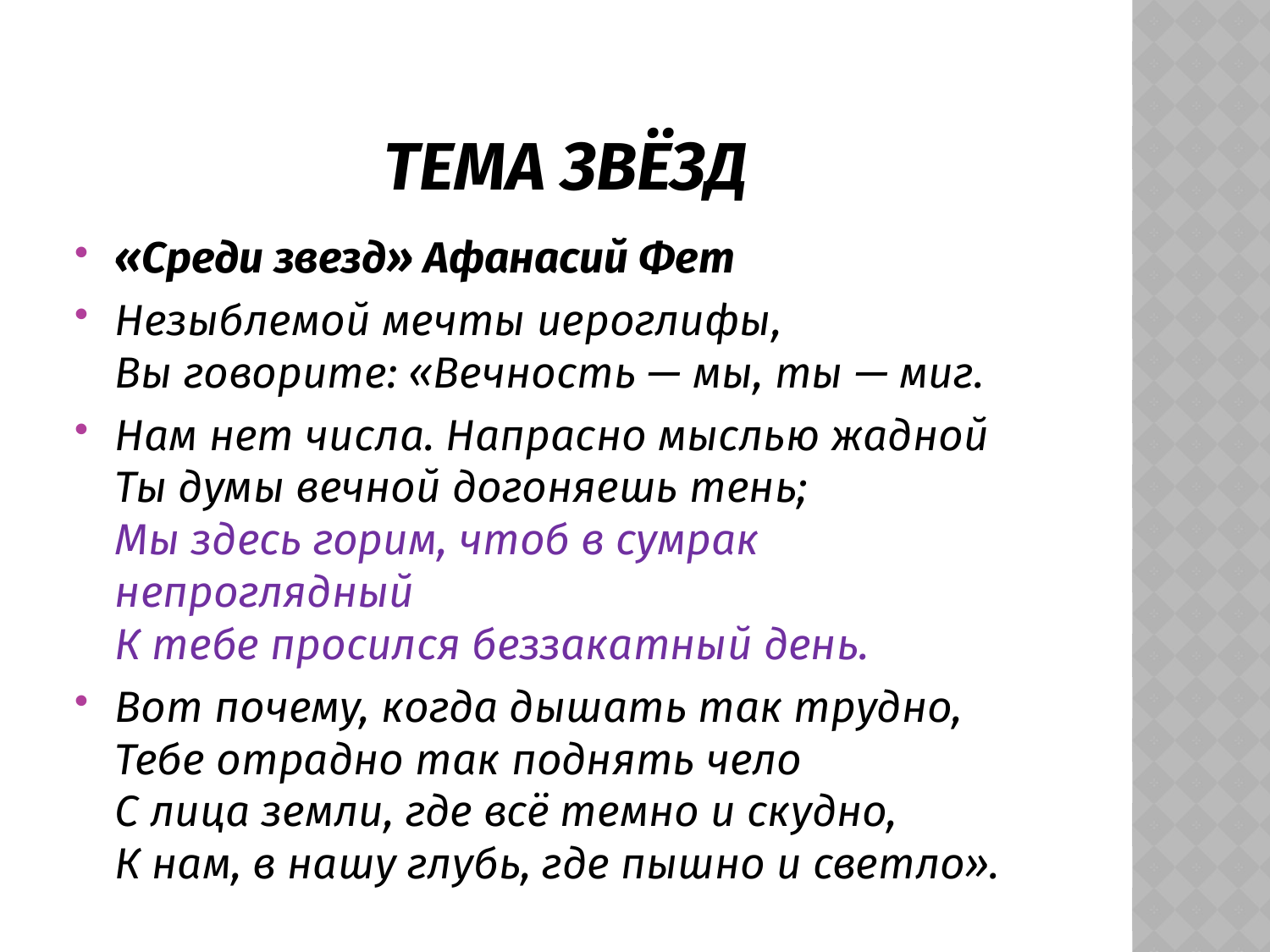

# Тема звёзд
«Среди звезд» Афанасий Фет
Незыблемой мечты иероглифы,
Вы говорите: «Вечность — мы, ты — миг.
Нам нет числа. Напрасно мыслью жадной
Ты думы вечной догоняешь тень;
Мы здесь горим, чтоб в сумрак непроглядный
К тебе просился беззакатный день.
Вот почему, когда дышать так трудно,
Тебе отрадно так поднять чело
С лица земли, где всё темно и скудно,
К нам, в нашу глубь, где пышно и светло».